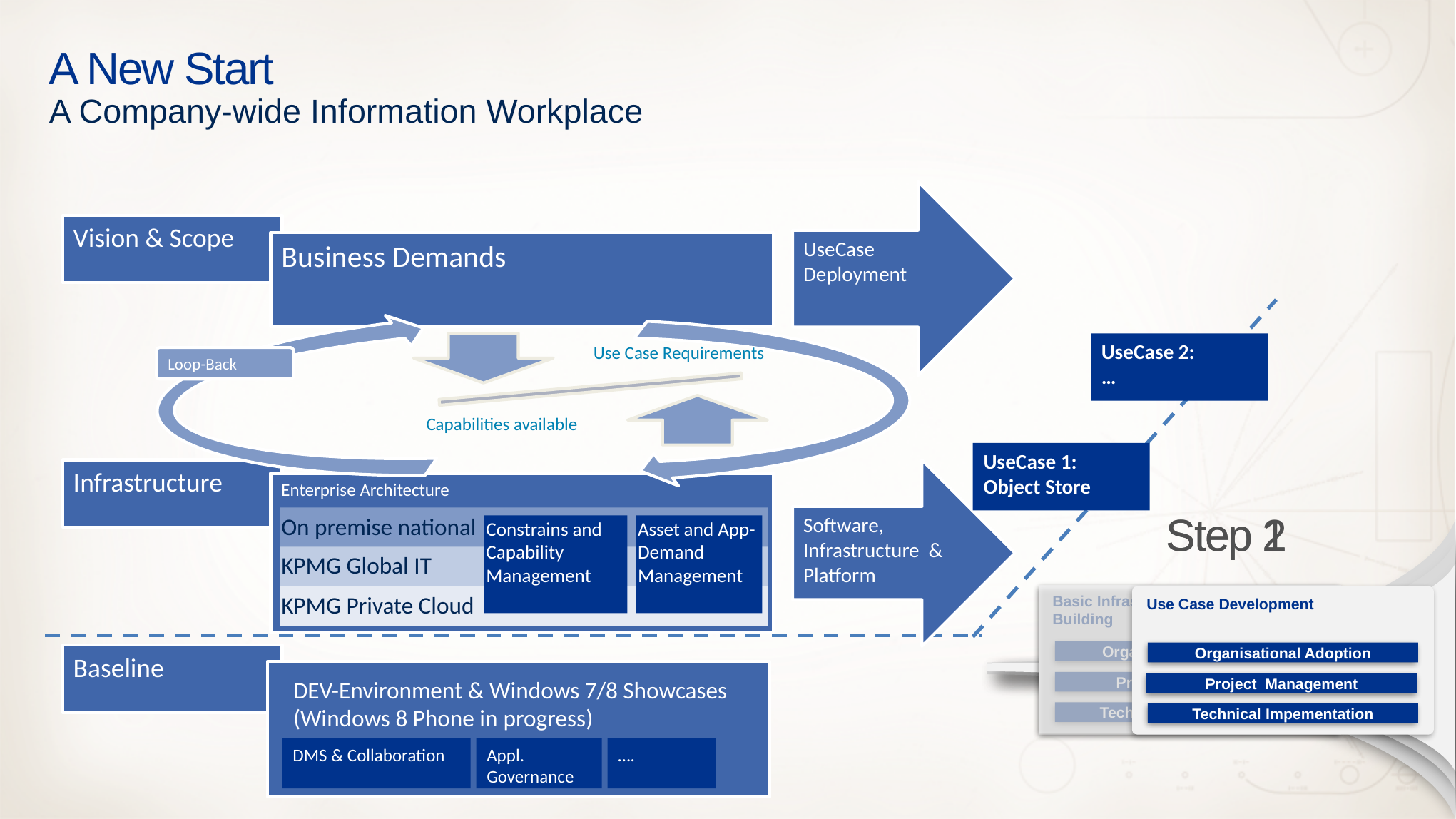

# A New Start A Company-wide Information Workplace
UseCase Deployment

Vision & Scope
Business Demands

Use Case Requirements
Capabilities available
Loop-Back
UseCase 2:
…
UseCase 1:
Object Store
Software, Infrastructure  & Platform
Infrastructure
Enterprise Architecture

On premise national
Constrains and Capability Management

Asset and App-Demand Management
KPMG Global IT
KPMG Private Cloud
Baseline
Windows 7 Showcase

DEV-Environment & Windows 7/8 Showcases
(Windows 8 Phone in progress)
DMS & Collaboration
Appl. Governance
….
Step 2
Step 1

Basic Infrastucture and Services Building
Organisational Adoption
Project Management
Technical Impementation

Use Case Development
Organisational Adoption
Project  Management
Technical Impementation